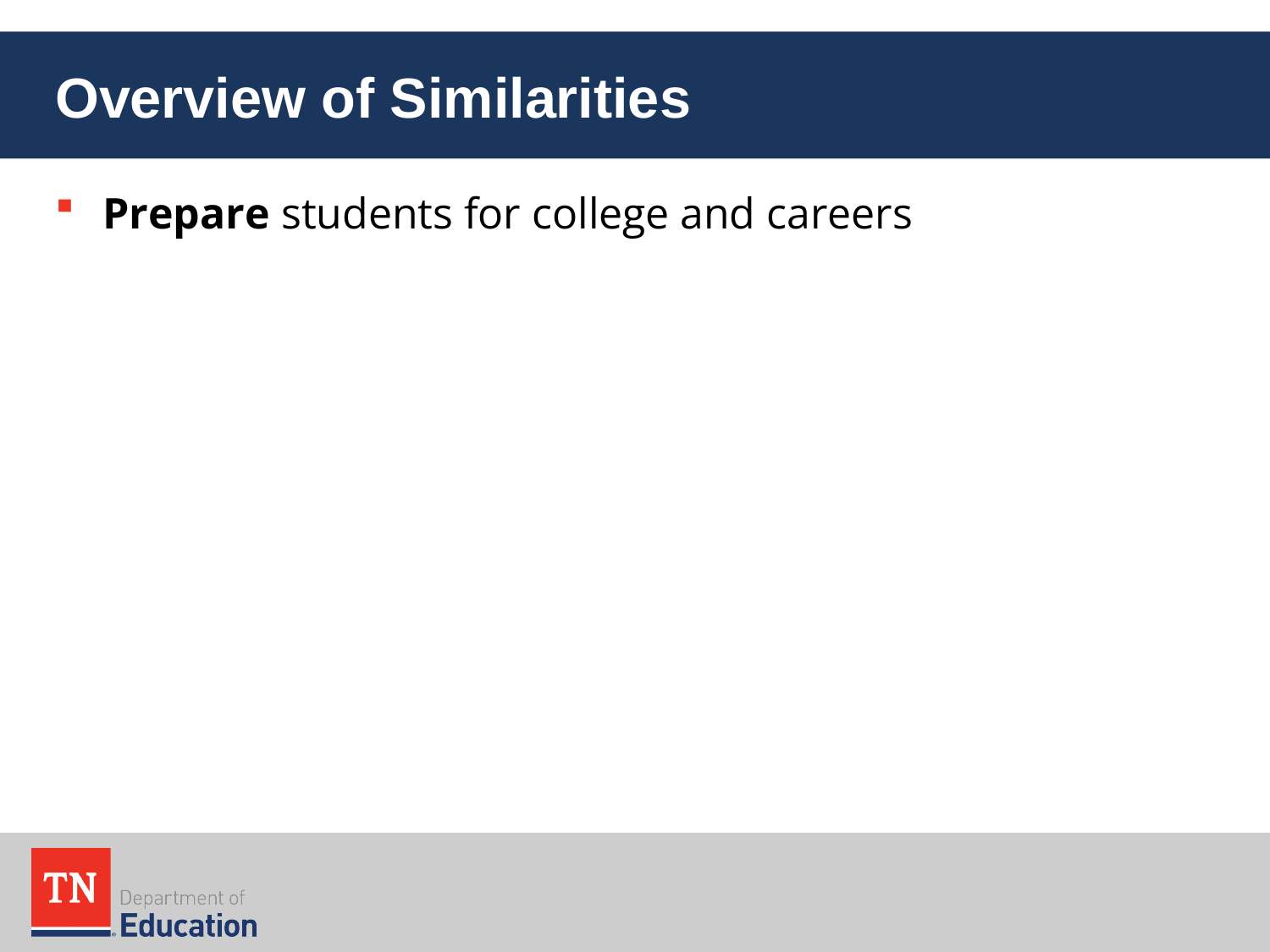

# Overview of Similarities
Prepare students for college and careers